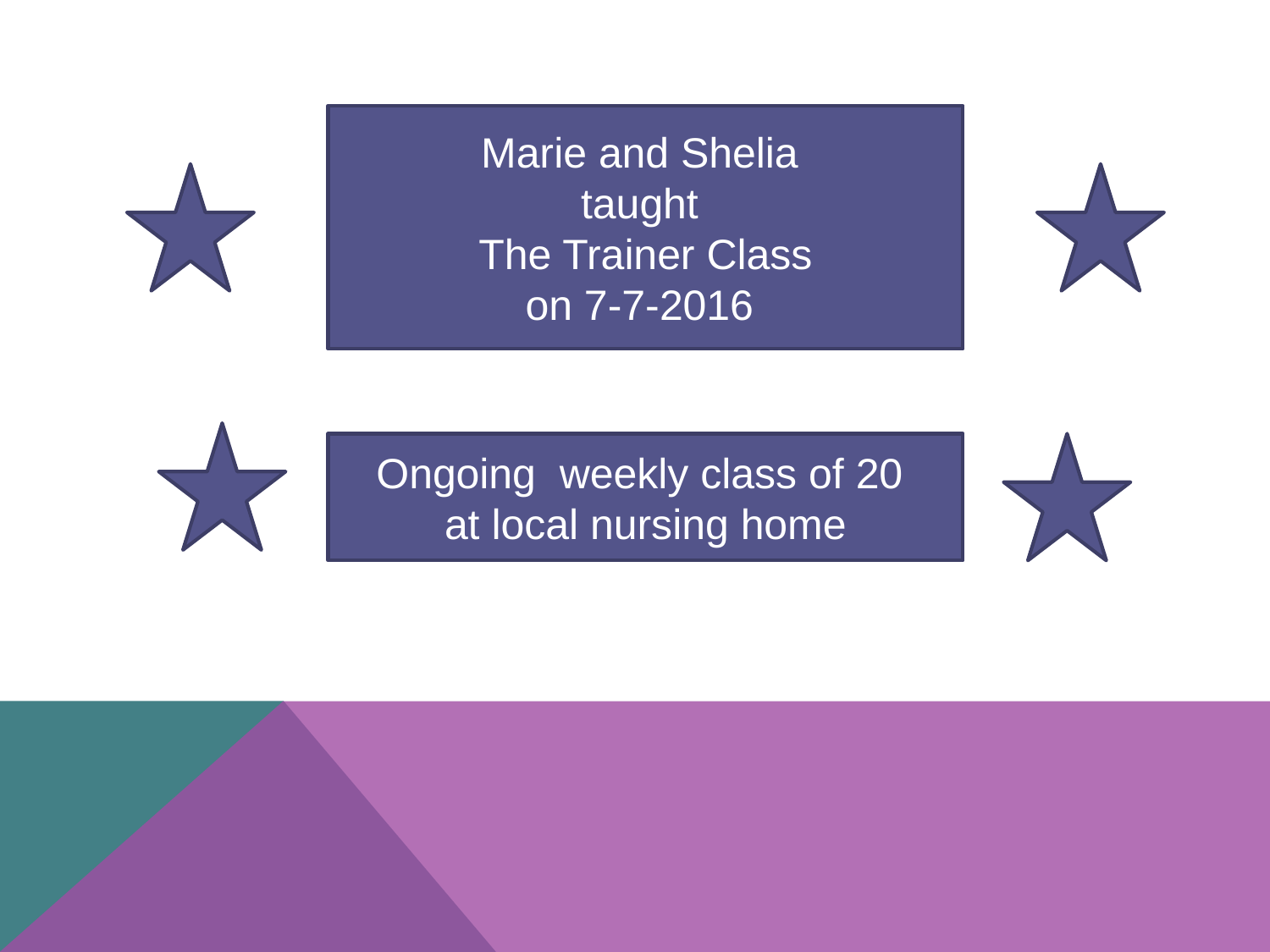

Marie and Shelia
taught
 The Trainer Class
on 7-7-2016

Ongoing  weekly class of 20
at local nursing home